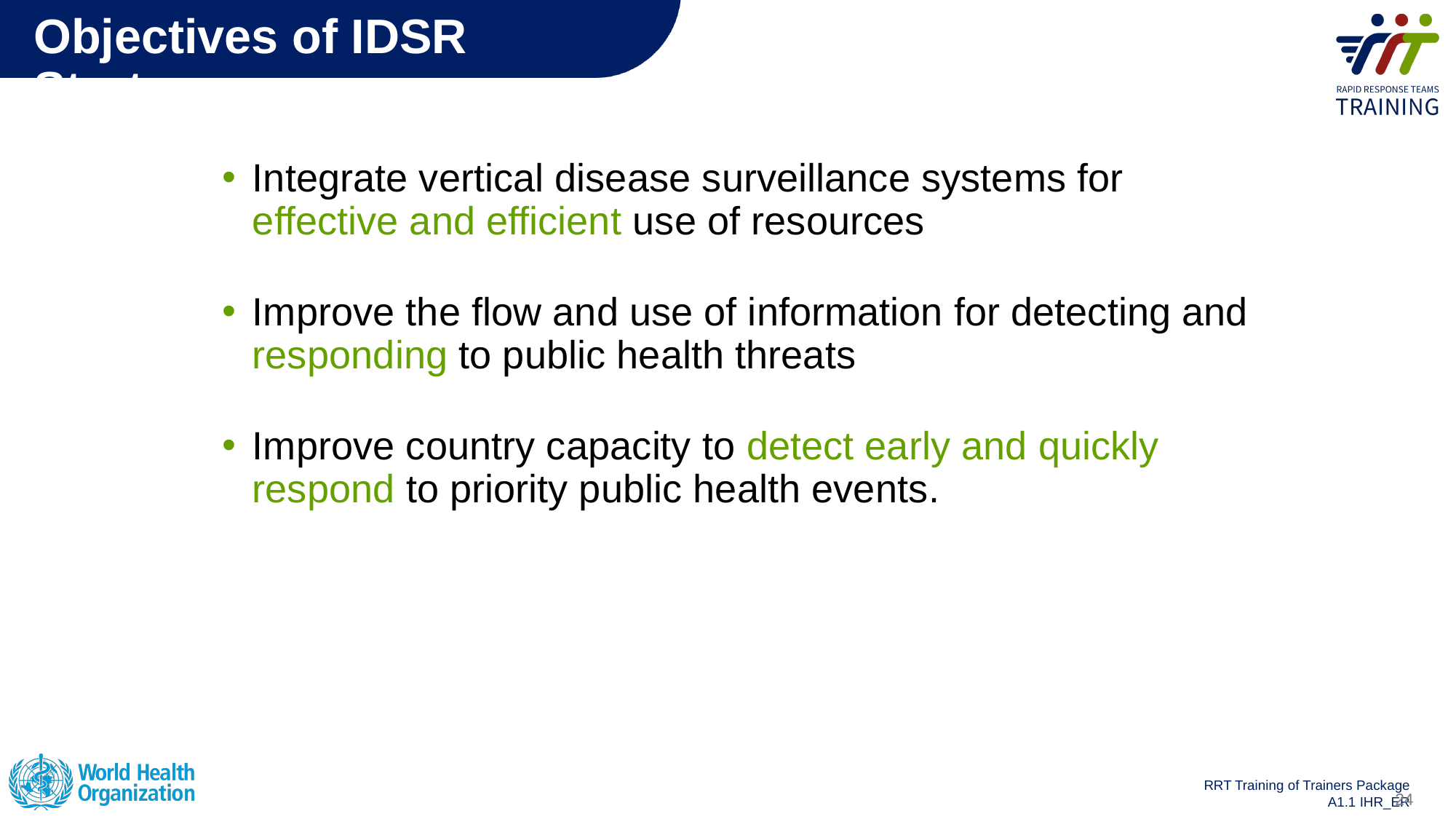

# Objectives of IDSR Strategy
Integrate vertical disease surveillance systems for effective and efficient use of resources

Improve the flow and use of information for detecting and responding to public health threats

Improve country capacity to detect early and quickly respond to priority public health events.
SRAS, 2003